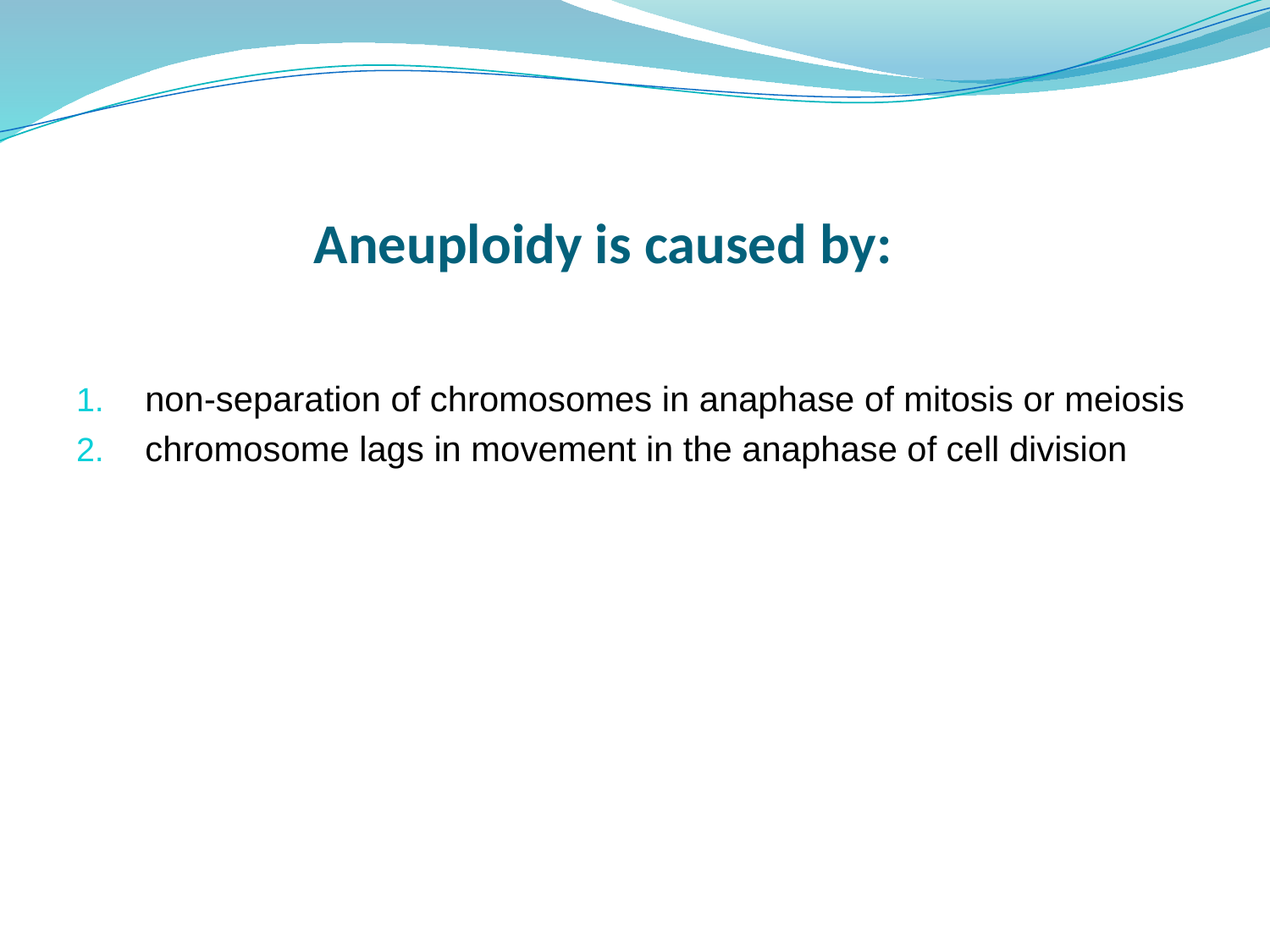

# Aneuploidy is caused by:
non-separation of chromosomes in anaphase of mitosis or meiosis
chromosome lags in movement in the anaphase of cell division